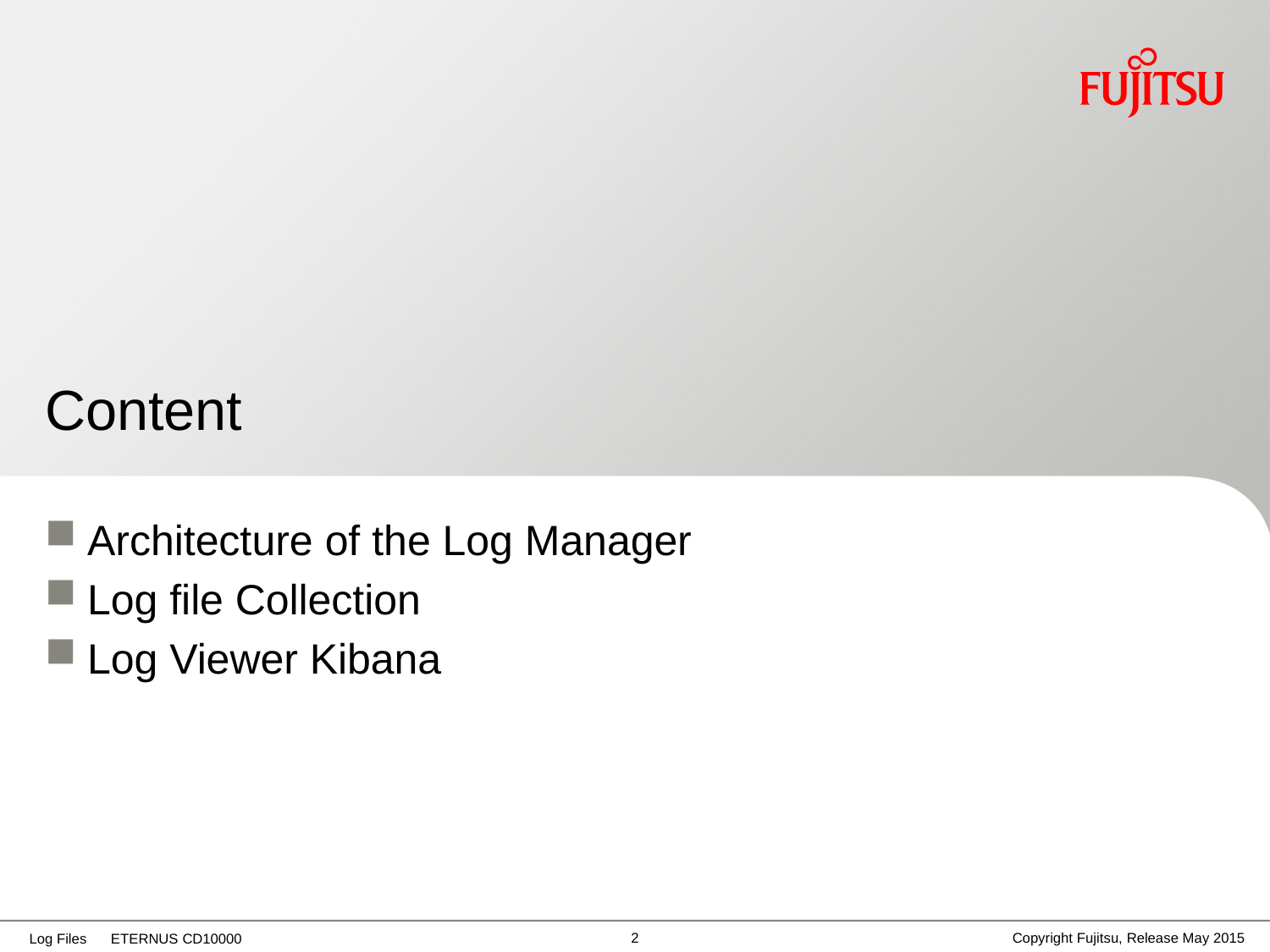

# Content
Architecture of the Log Manager
Log file Collection
Log Viewer Kibana
2
Copyright Fujitsu, Release May 2015
Log Files      ETERNUS CD10000